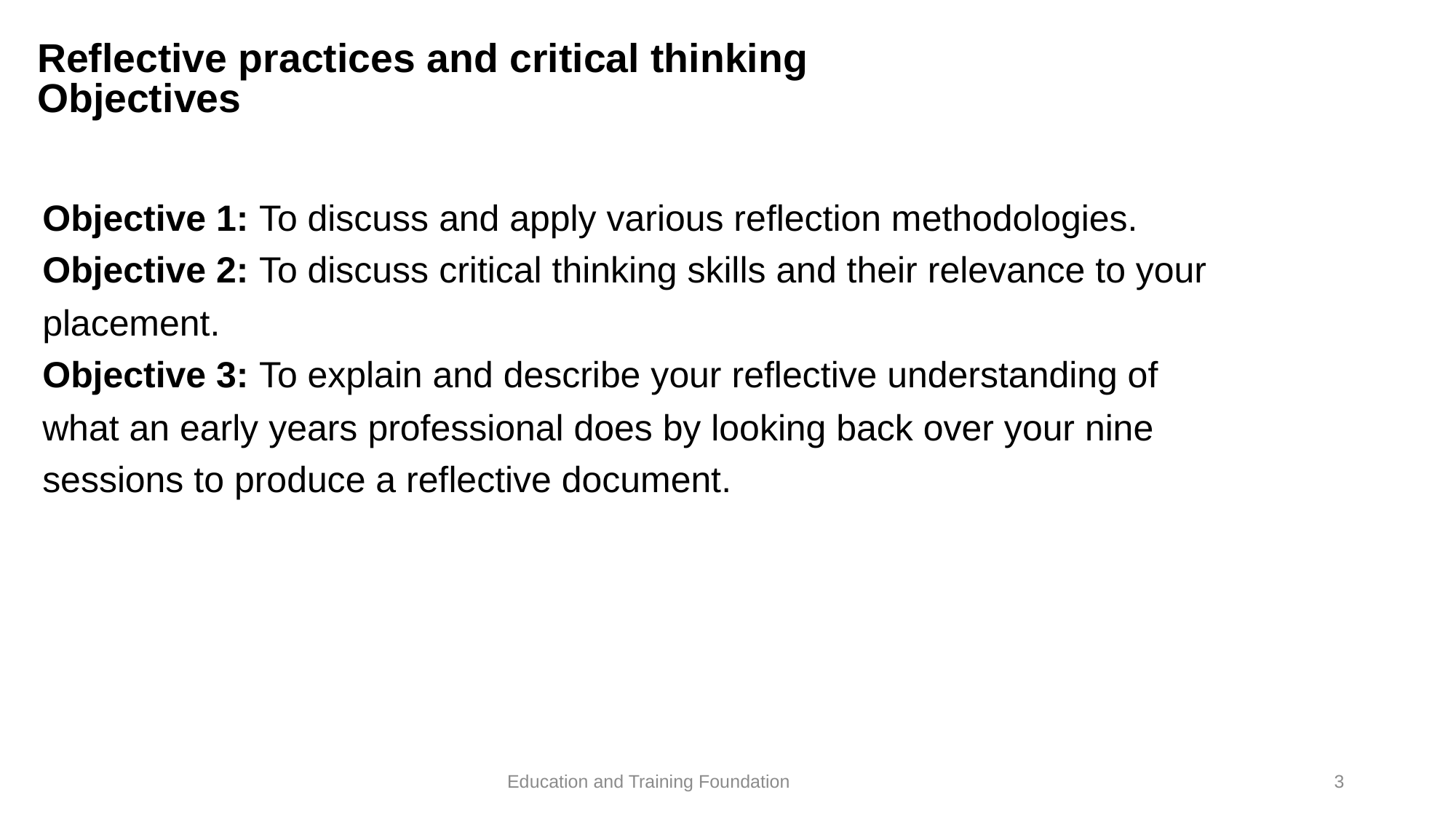

# Reflective practices and critical thinking Objectives
Objective 1: To discuss and apply various reflection methodologies.
Objective 2: To discuss critical thinking skills and their relevance to your placement.
Objective 3: To explain and describe your reflective understanding of what an early years professional does by looking back over your nine sessions to produce a reflective document.

3
Education and Training Foundation